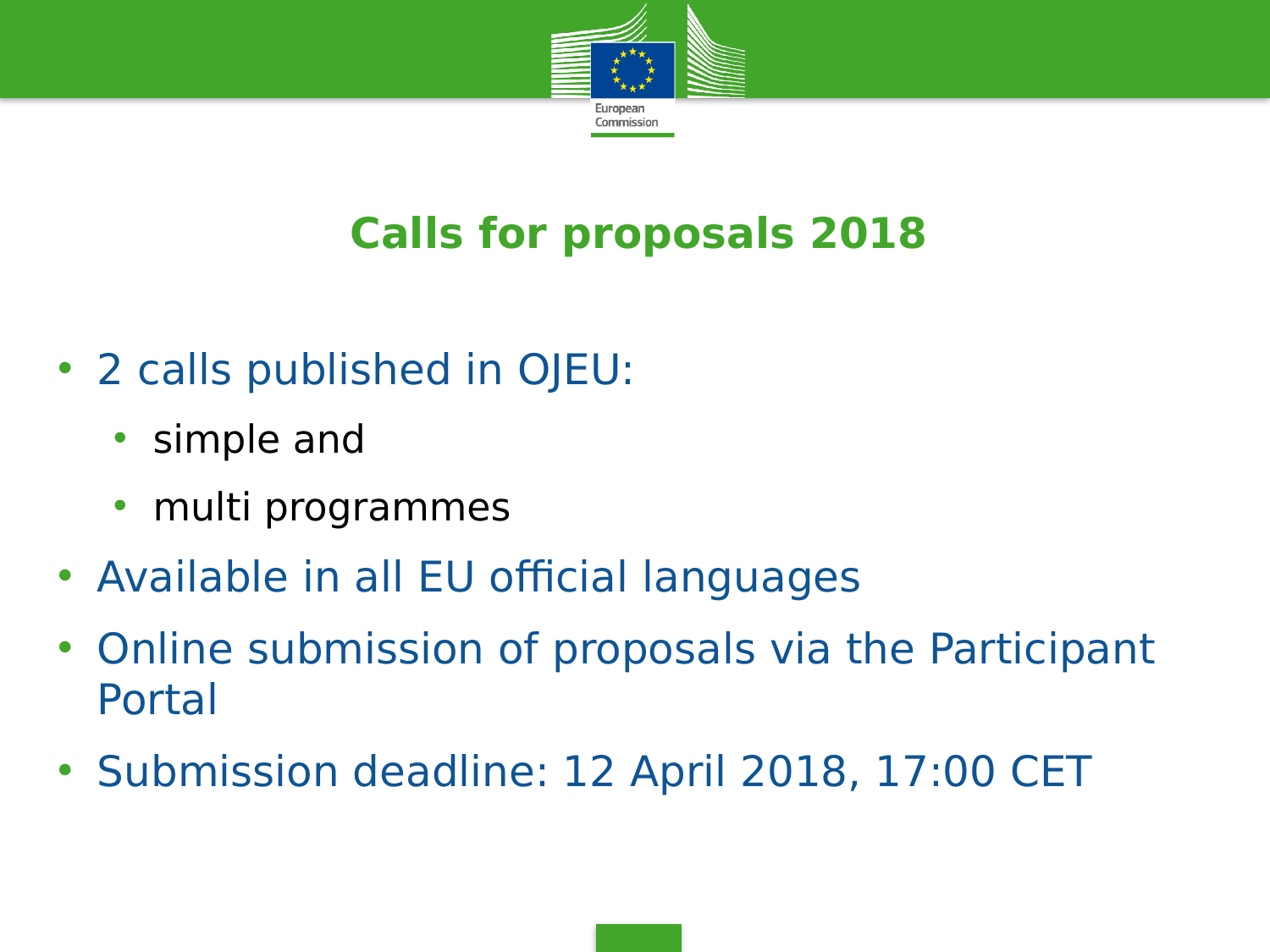

# Calls for proposals 2018
2 calls published in OJEU:
simple and
multi programmes
Available in all EU official languages
Online submission of proposals via the Participant Portal
Submission deadline: 12 April 2018, 17:00 CET

11